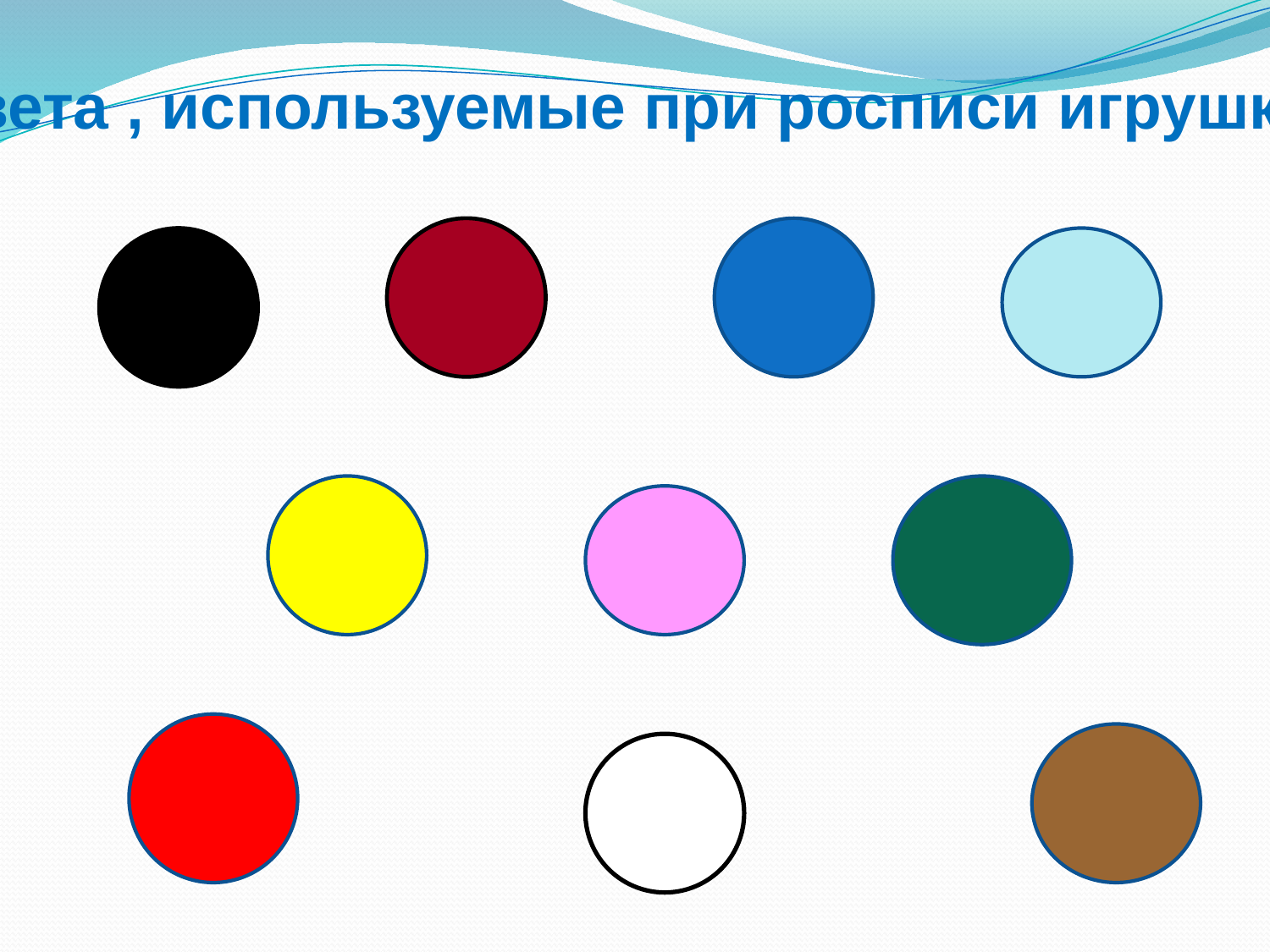

Цвета , используемые при росписи игрушки .